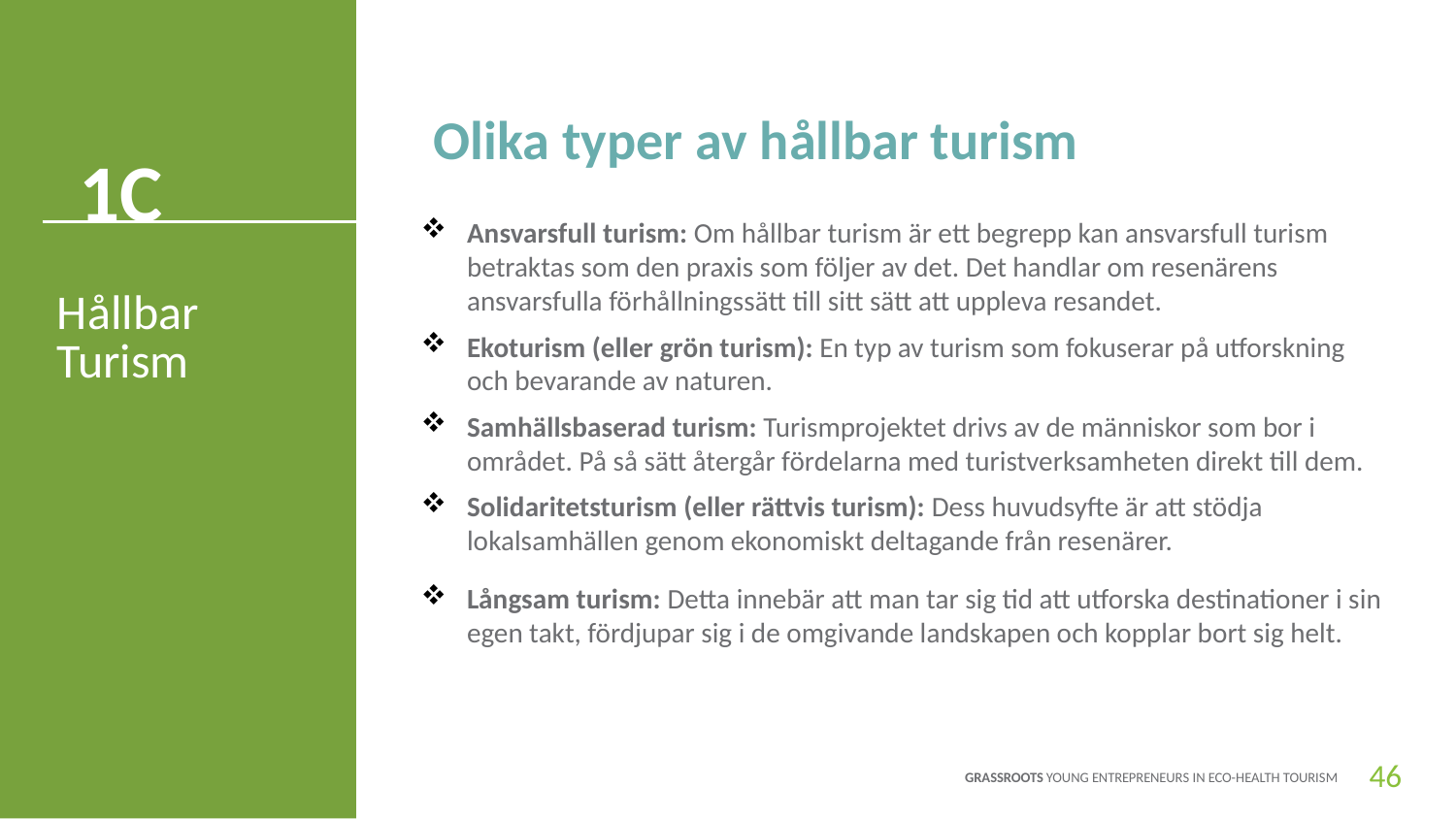

Olika typer av hållbar turism
1C

Ansvarsfull turism: Om hållbar turism är ett begrepp kan ansvarsfull turism betraktas som den praxis som följer av det. Det handlar om resenärens ansvarsfulla förhållningssätt till sitt sätt att uppleva resandet.
Ekoturism (eller grön turism): En typ av turism som fokuserar på utforskning och bevarande av naturen.
Samhällsbaserad turism: Turismprojektet drivs av de människor som bor i området. På så sätt återgår fördelarna med turistverksamheten direkt till dem.
Solidaritetsturism (eller rättvis turism): Dess huvudsyfte är att stödja lokalsamhällen genom ekonomiskt deltagande från resenärer.
Långsam turism: Detta innebär att man tar sig tid att utforska destinationer i sin egen takt, fördjupar sig i de omgivande landskapen och kopplar bort sig helt.

Hållbar
Turism
46